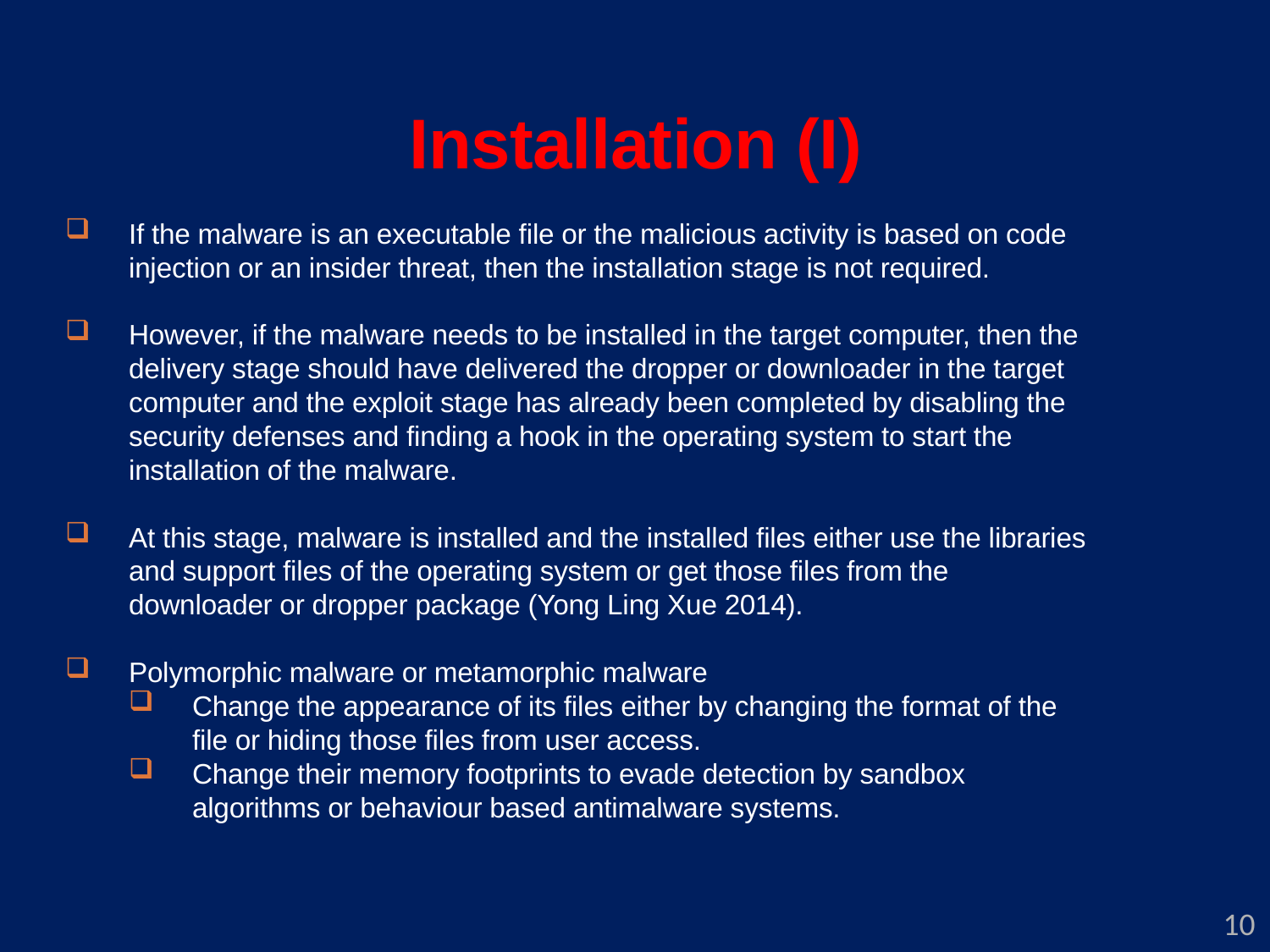

Installation (I)
If the malware is an executable file or the malicious activity is based on code injection or an insider threat, then the installation stage is not required.

However, if the malware needs to be installed in the target computer, then the delivery stage should have delivered the dropper or downloader in the target computer and the exploit stage has already been completed by disabling the security defenses and finding a hook in the operating system to start the installation of the malware.

At this stage, malware is installed and the installed files either use the libraries and support files of the operating system or get those files from the downloader or dropper package (Yong Ling Xue 2014).

Polymorphic malware or metamorphic malware
Change the appearance of its files either by changing the format of the file or hiding those files from user access.
Change their memory footprints to evade detection by sandbox algorithms or behaviour based antimalware systems.
10